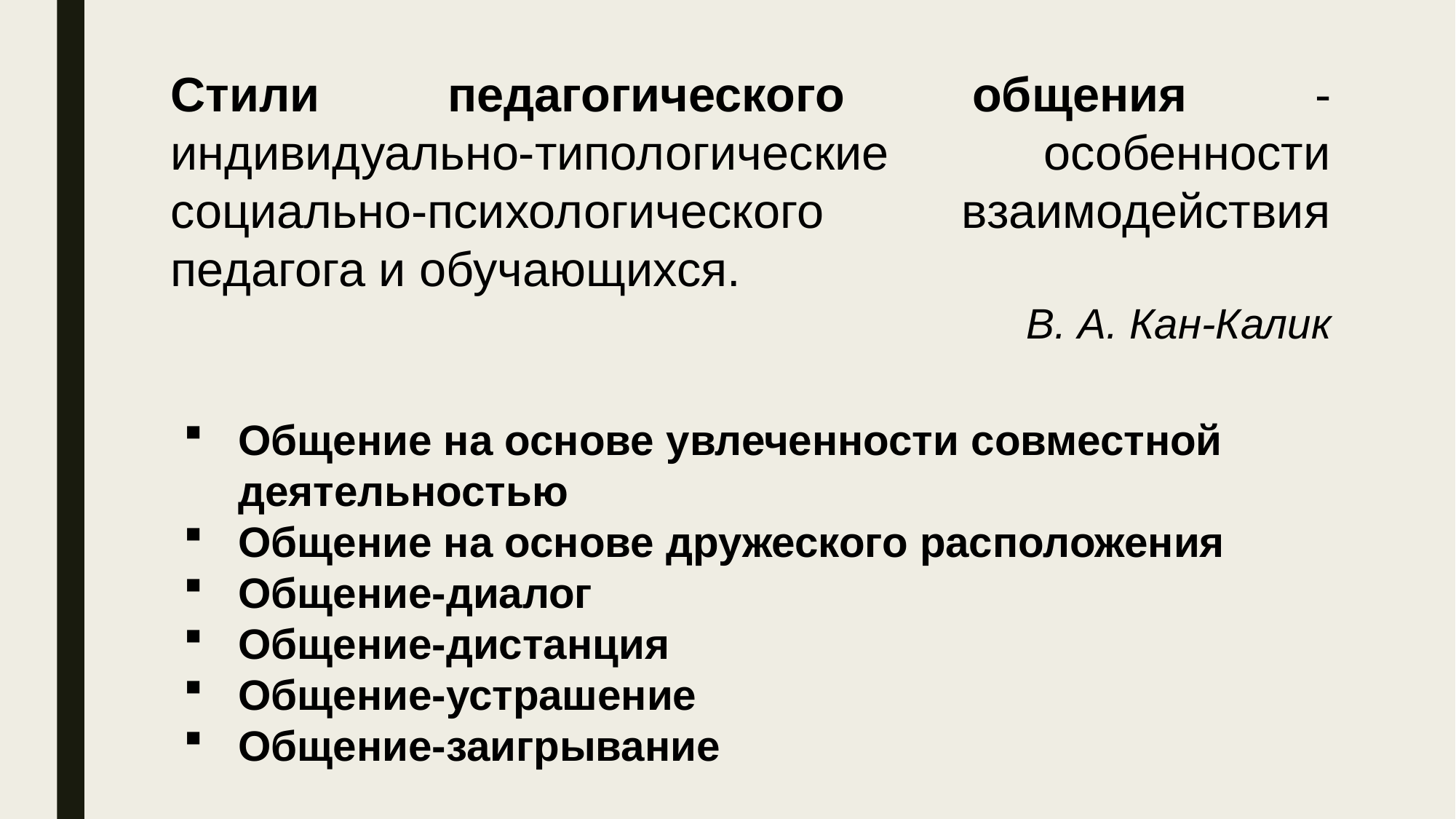

Стили педагогического общения - индивидуально-типологические особенности социально-психологического взаимодействия педагога и обучающихся.
В. А. Кан-Калик

Общение на основе увлеченности совместной деятельностью
Общение на основе дружеского расположения
Общение-диалог
Общение-дистанция
Общение-устрашение
Общение-заигрывание